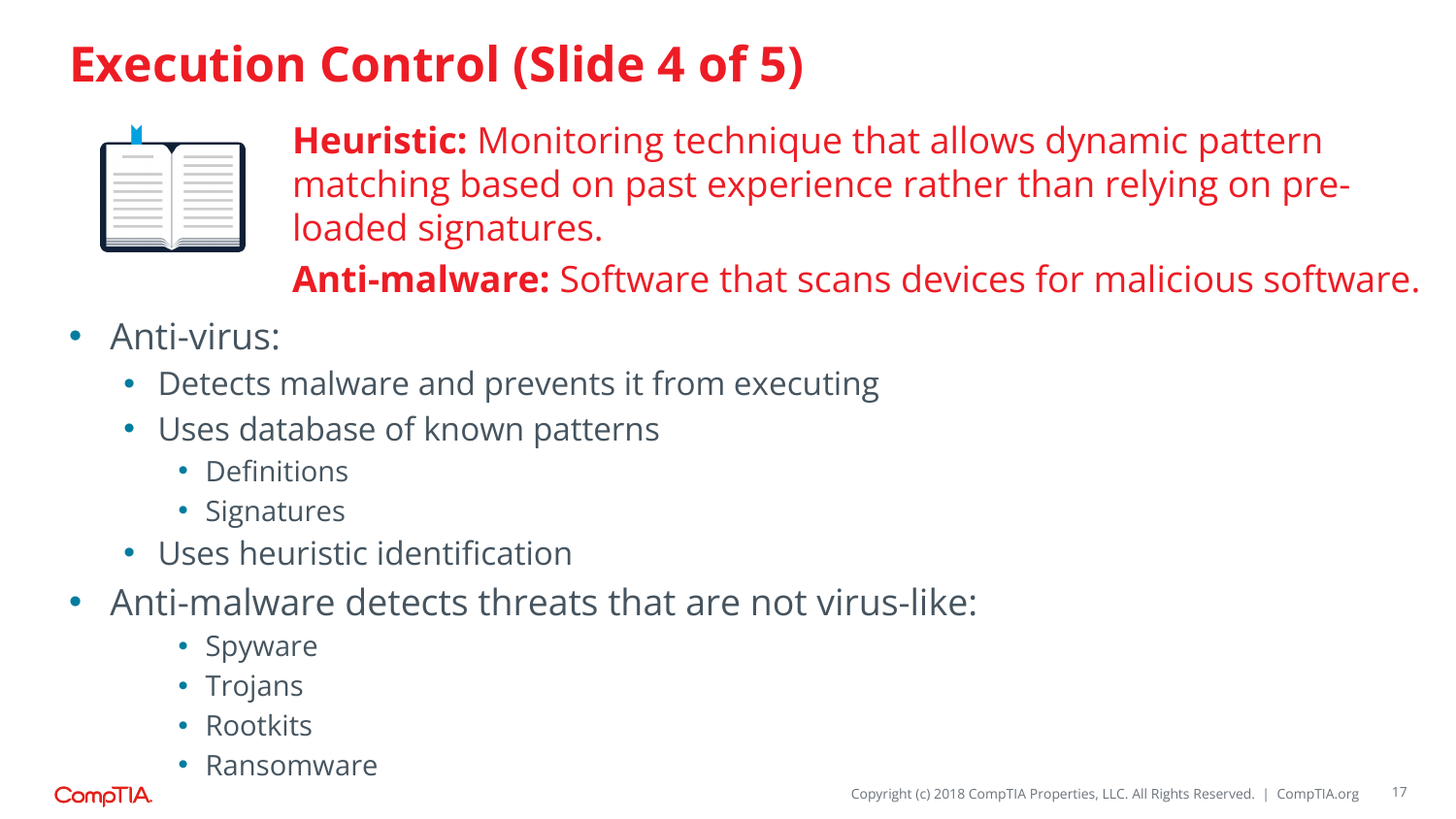

# Execution Control (Slide 4 of 5)
Heuristic: Monitoring technique that allows dynamic pattern matching based on past experience rather than relying on pre-loaded signatures.
Anti-malware: Software that scans devices for malicious software.
Anti-virus:
Detects malware and prevents it from executing
Uses database of known patterns
Definitions
Signatures
Uses heuristic identification
Anti-malware detects threats that are not virus-like:
Spyware
Trojans
Rootkits
Ransomware
17